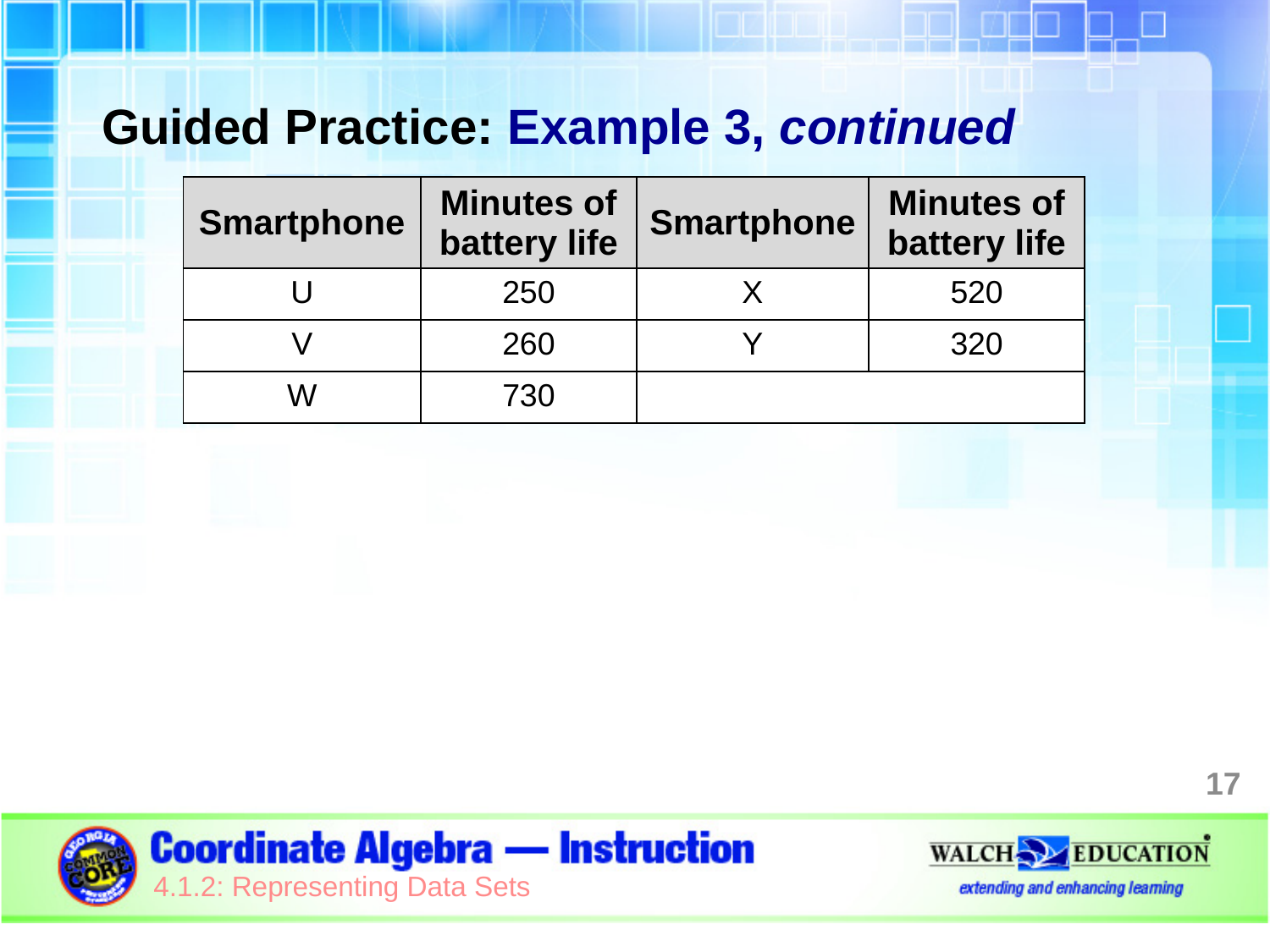

Guided Practice: Example 3, continued

| Smartphone | Minutes of battery life | Smartphone | Minutes of battery life |
| --- | --- | --- | --- |
| U | 250 | X | 520 |
| V | 260 | Y | 320 |
| W | 730 |  |  |
17
4.1.2: Representing Data Sets